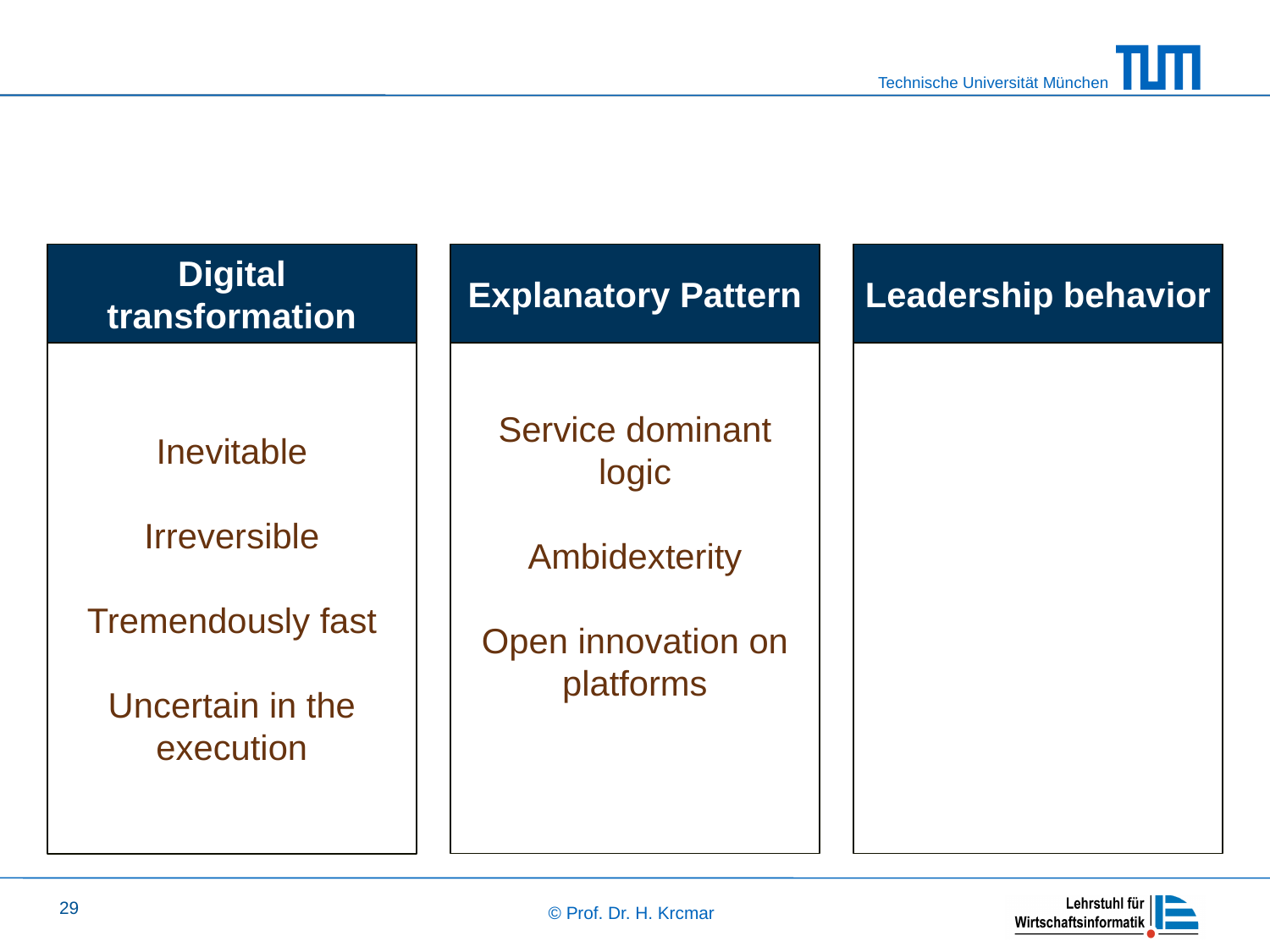

Digital transformation
Explanatory Pattern
Service dominant logic
Ambidexterity
Open innovation on platforms

Leadership behavior

Inevitable
Irreversible
Tremendously fast
Uncertain in the execution